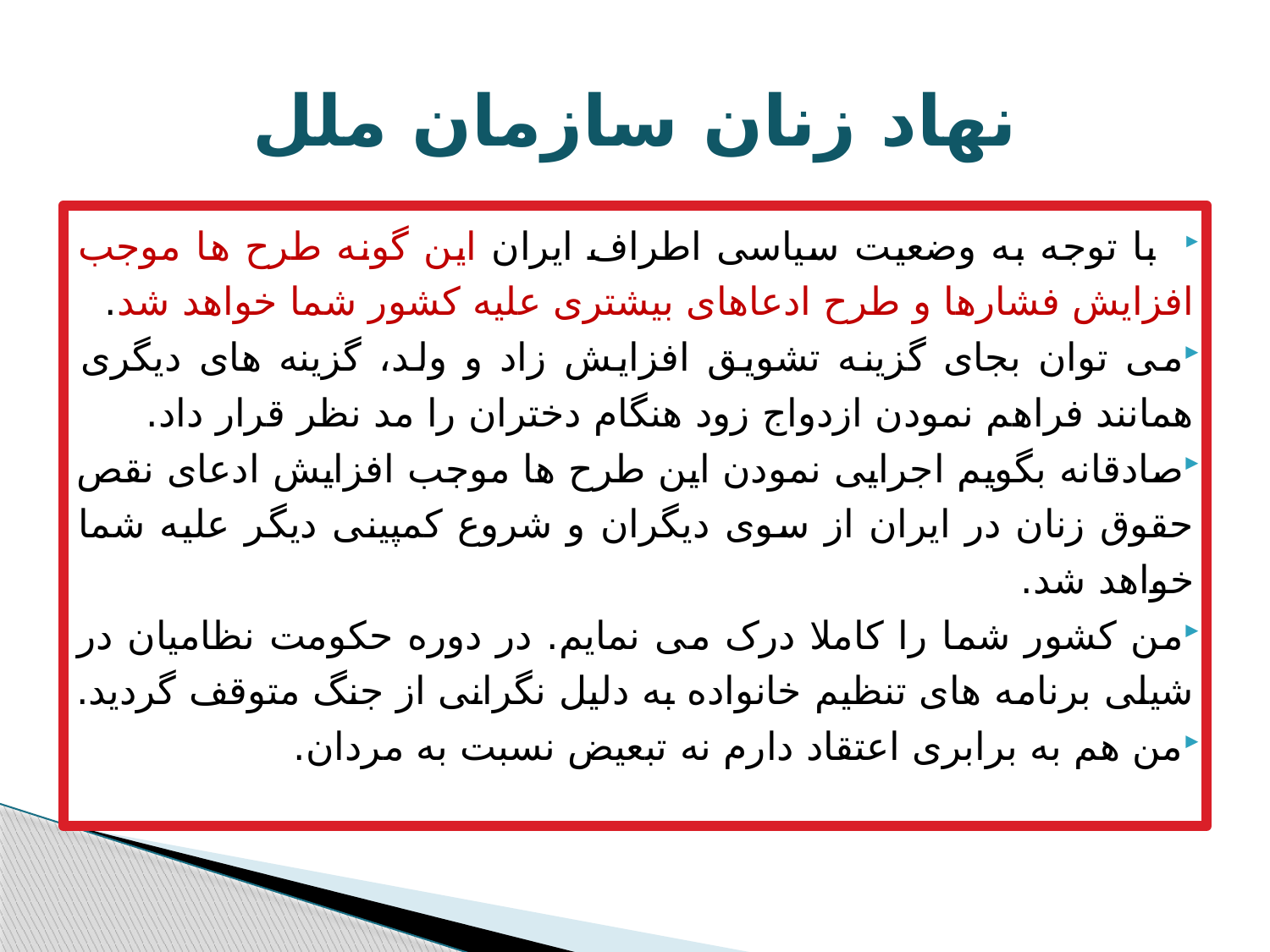

# نهاد زنان سازمان ملل
  با توجه به وضعیت سیاسی اطراف ایران این گونه طرح ها موجب افزایش فشارها و طرح ادعاهای بیشتری علیه کشور شما خواهد شد.
می توان بجای گزینه تشویق افزایش زاد و ولد، گزینه های دیگری همانند فراهم نمودن ازدواج زود هنگام دختران را مد نظر قرار داد.
صادقانه بگویم اجرایی نمودن این طرح ها موجب افزایش ادعای نقص حقوق زنان در ایران از سوی دیگران و شروع کمپینی دیگر علیه شما خواهد شد.
من کشور شما را کاملا درک می نمایم. در دوره حکومت نظامیان در شیلی برنامه های تنظیم خانواده به دلیل نگرانی از جنگ متوقف گردید.
من هم به برابری اعتقاد دارم نه تبعیض نسبت به مردان.